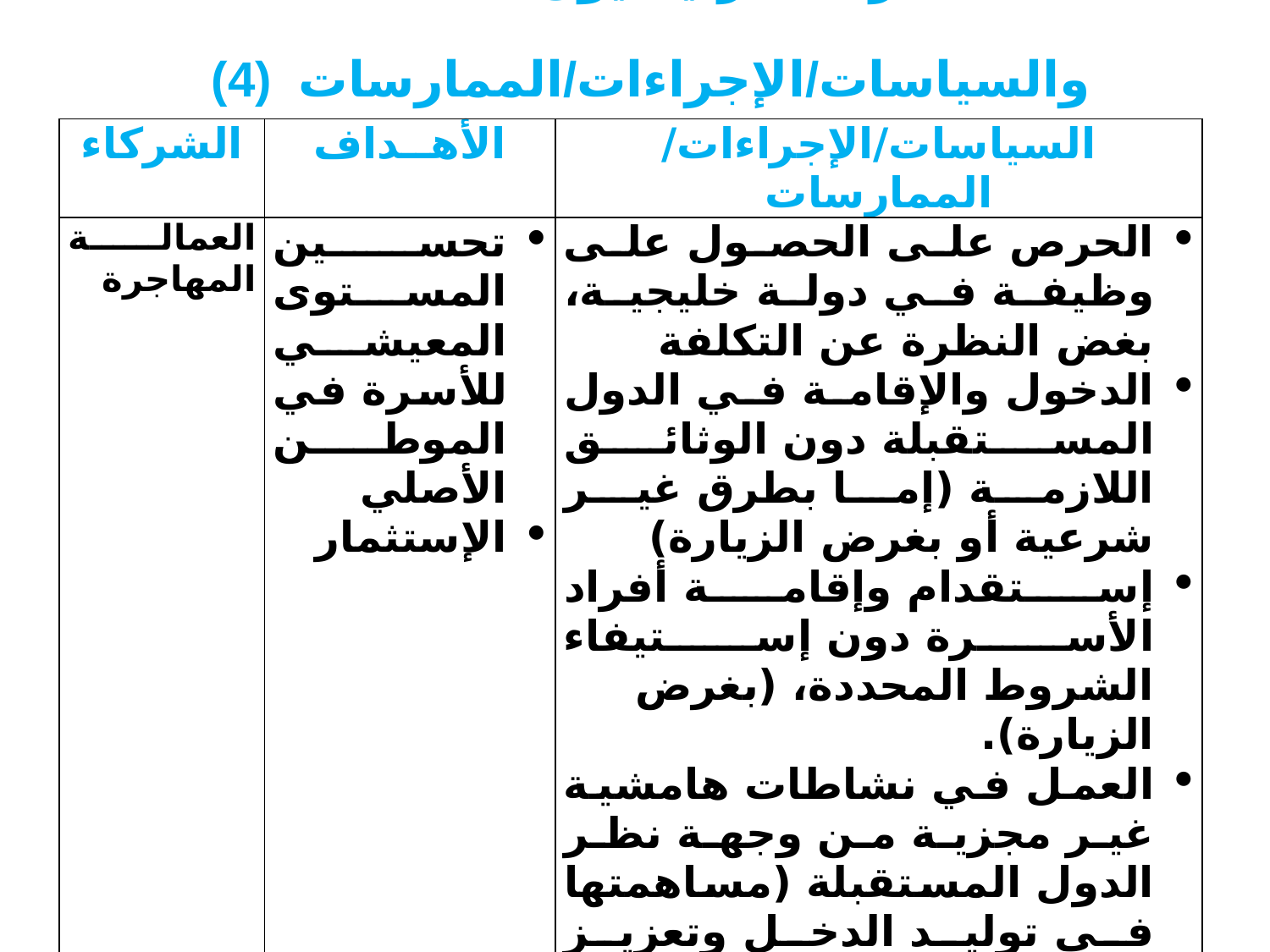

# الشركاء الرئيسيون: الأهداف والسياسات/الإجراءات/الممارسات (4)
| الشركاء | الأهــداف | السياسات/الإجراءات/الممارسات |
| --- | --- | --- |
| العمالة المهاجرة | تحسين المستوى المعيشي للأسرة في الموطن الأصلي الإستثمار | الحرص على الحصول على وظيفة في دولة خليجية، بغض النظرة عن التكلفة الدخول والإقامة في الدول المستقبلة دون الوثائق اللازمة (إما بطرق غير شرعية أو بغرض الزيارة) إستقدام وإقامة أفراد الأسرة دون إستيفاء الشروط المحددة، (بغرض الزيارة). العمل في نشاطات هامشية غير مجزية من وجهة نظر الدول المستقبلة (مساهمتها في توليد الدخل وتعزيز الإنتاجية سلبية)، والعامل نفسه (عائد محدود لا يفي بالإلتزامات). كما أنها تساهم في إحداث بطالة مقنعة في أوساط العمالة الوافدة. |